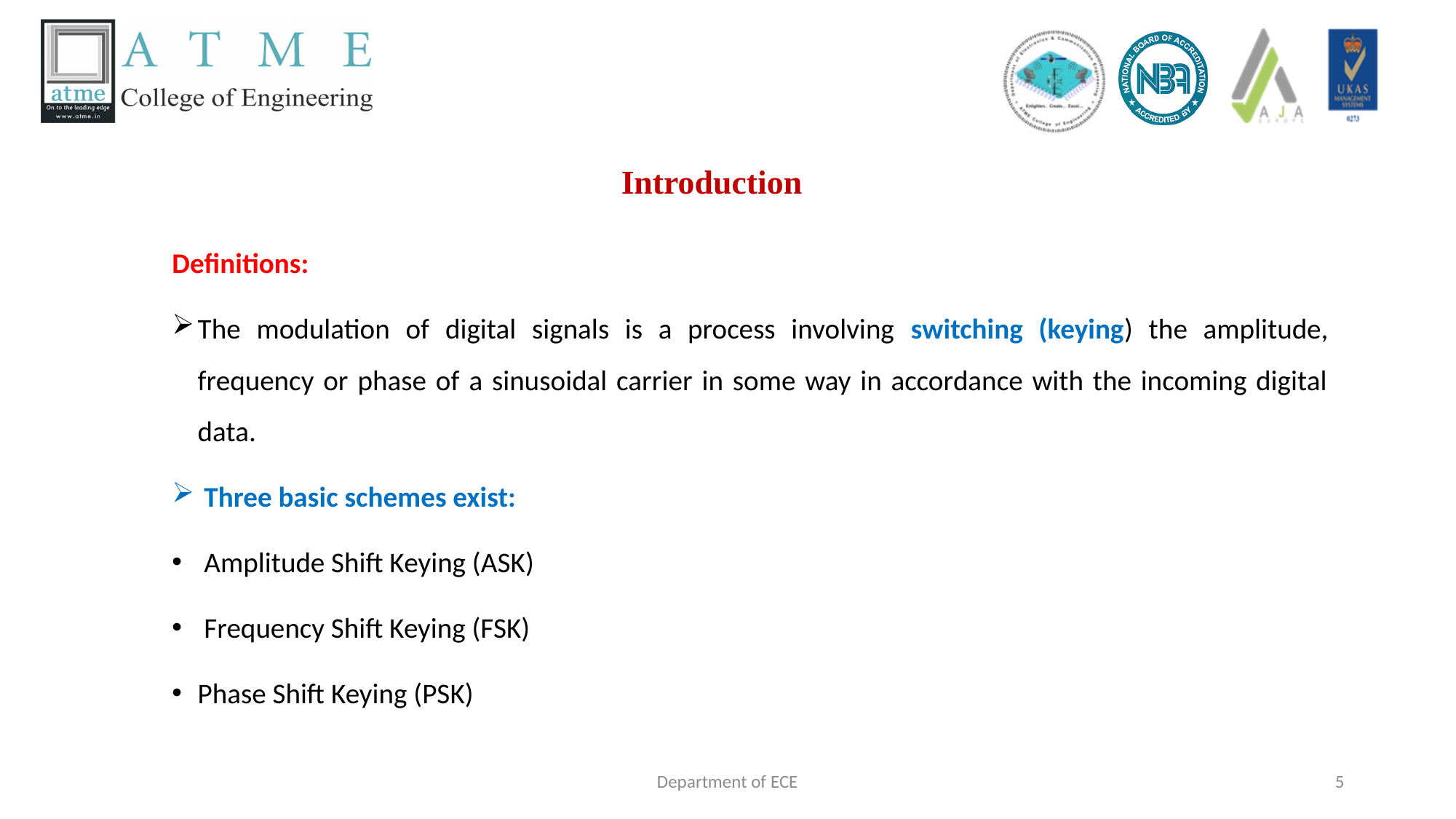

# Introduction
Definitions:
The modulation of digital signals is a process involving switching (keying) the amplitude, frequency or phase of a sinusoidal carrier in some way in accordance with the incoming digital data.
 Three basic schemes exist:
 Amplitude Shift Keying (ASK)
 Frequency Shift Keying (FSK)
Phase Shift Keying (PSK)
Department of ECE
5